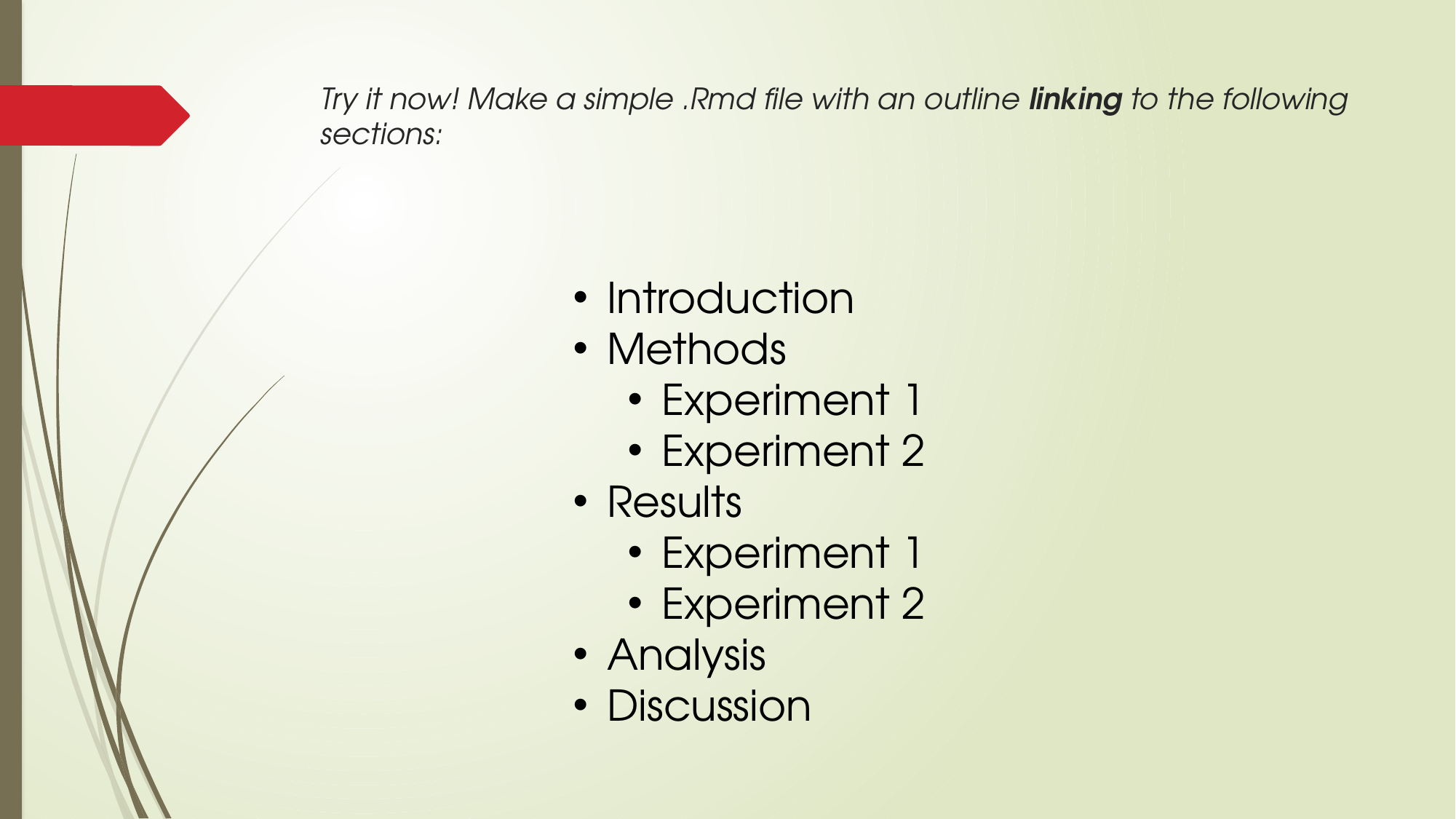

# Try it now! Make a simple .Rmd file with an outline linking to the following sections:
Introduction
Methods
Experiment 1
Experiment 2
Results
Experiment 1
Experiment 2
Analysis
Discussion